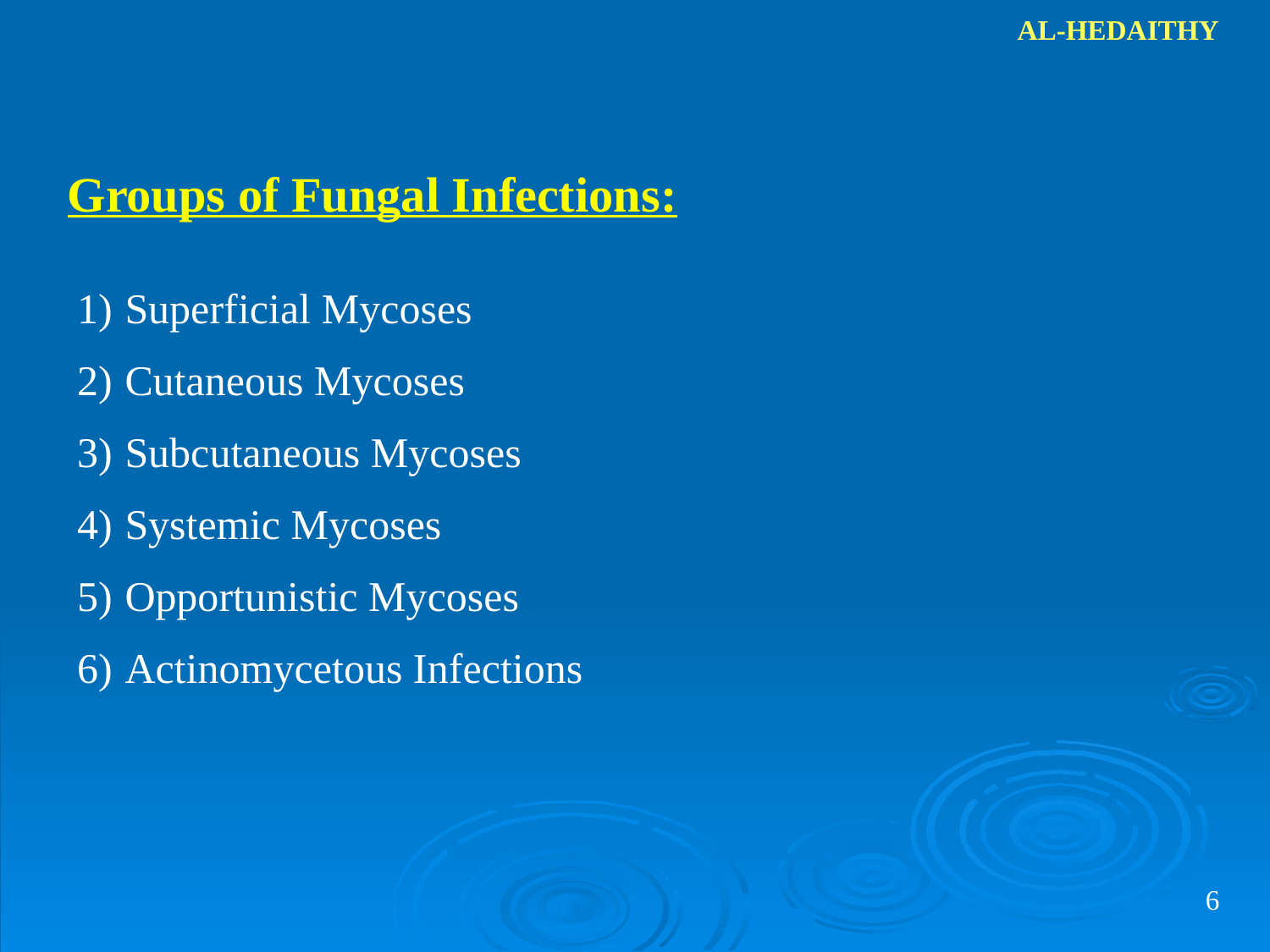

AL-HEDAITHY
Groups of Fungal Infections:

Superficial Mycoses
Cutaneous Mycoses
Subcutaneous Mycoses
Systemic Mycoses
Opportunistic Mycoses
Actinomycetous Infections
6